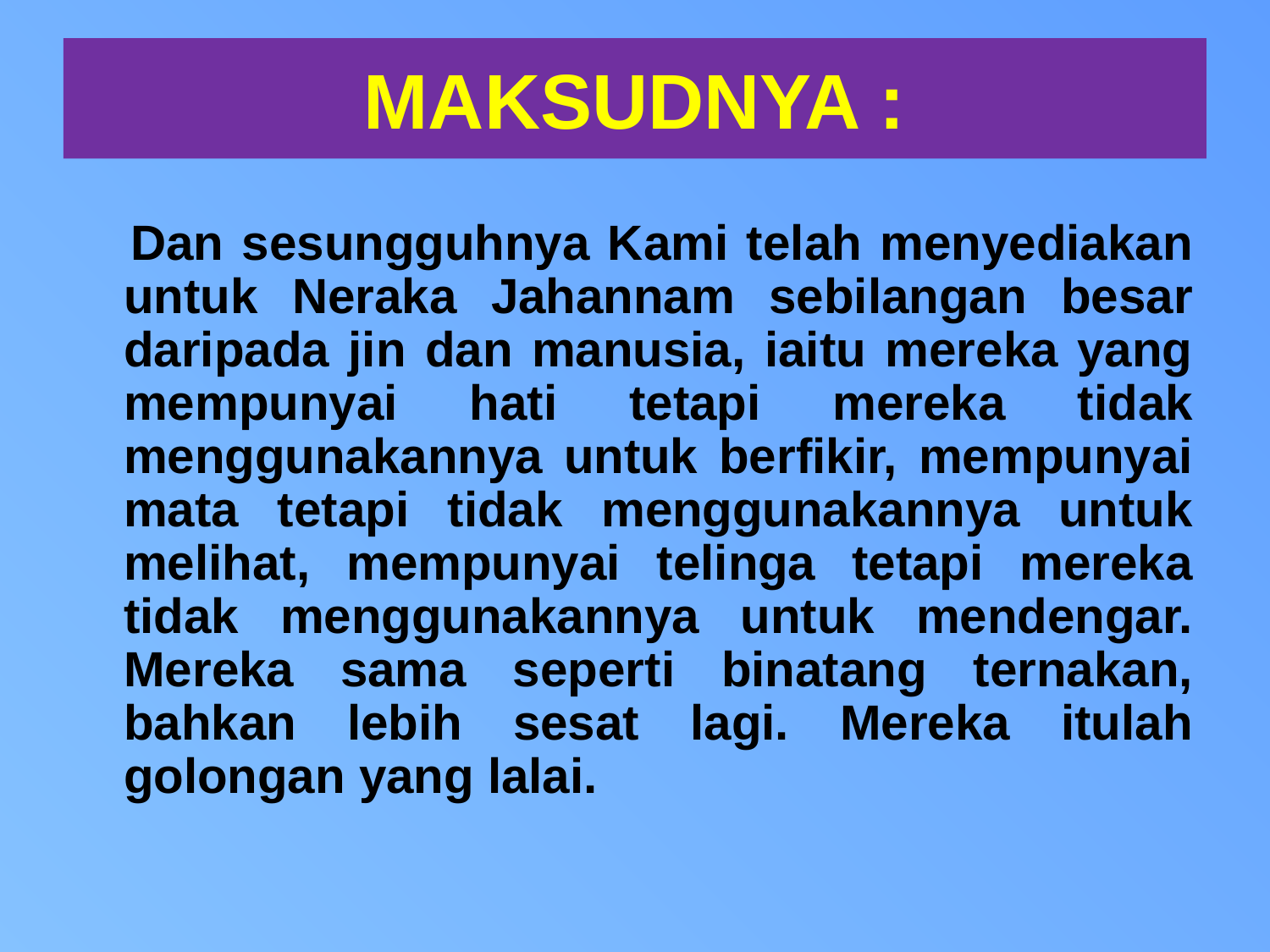

MAKSUDNYA :
   Dan sesungguhnya Kami telah menyediakan untuk Neraka Jahannam sebilangan besar daripada jin dan manusia, iaitu mereka yang mempunyai hati tetapi mereka tidak menggunakannya untuk berfikir, mempunyai mata tetapi tidak menggunakannya untuk melihat, mempunyai telinga tetapi mereka tidak menggunakannya untuk mendengar. Mereka sama seperti binatang ternakan, bahkan lebih sesat lagi. Mereka itulah golongan yang lalai.